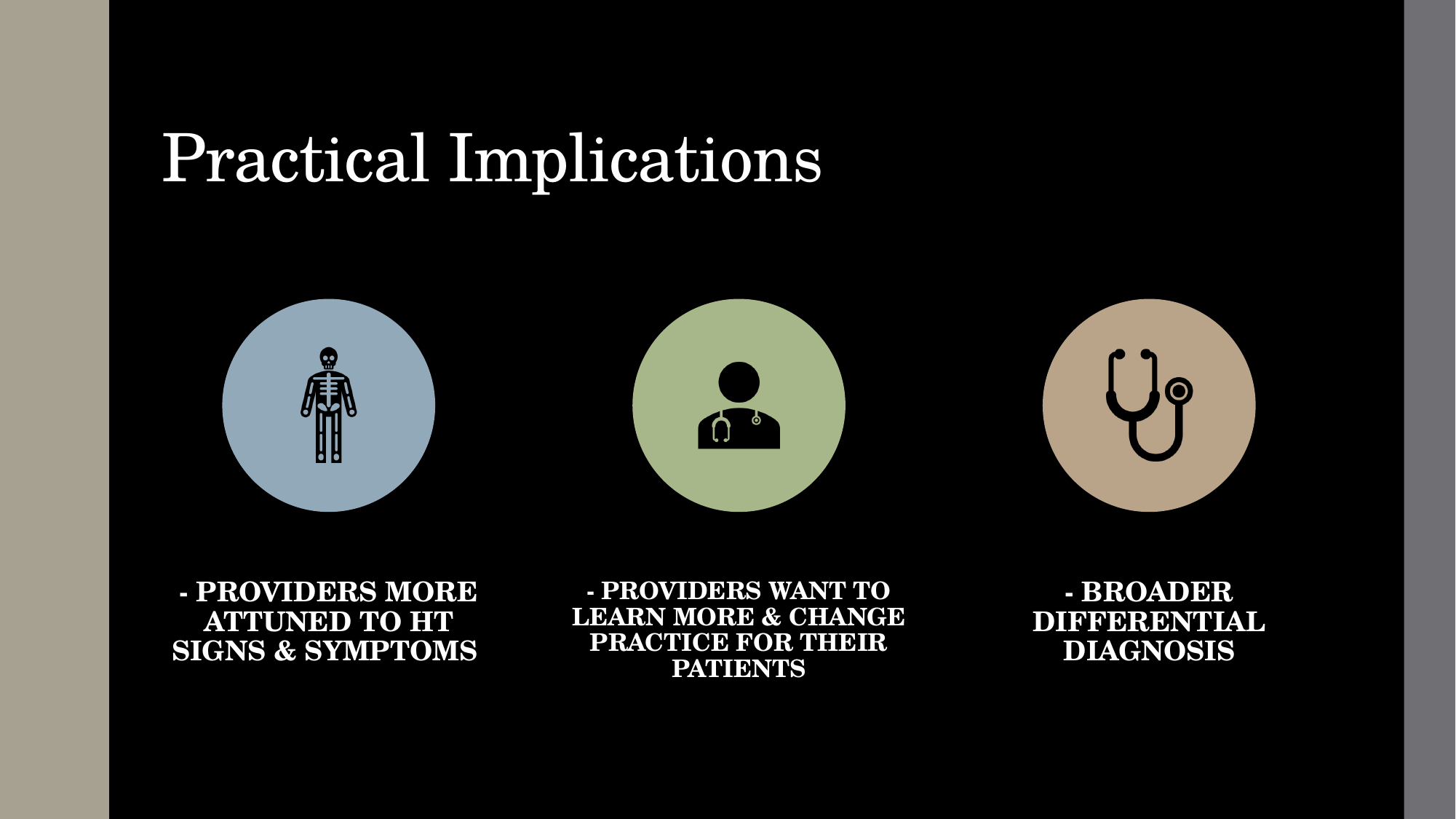

# Practical Implications
- Providers more attuned to HT signs & symptoms
- Providers want to learn more & change practice for their patients
- Broader differential diagnosis